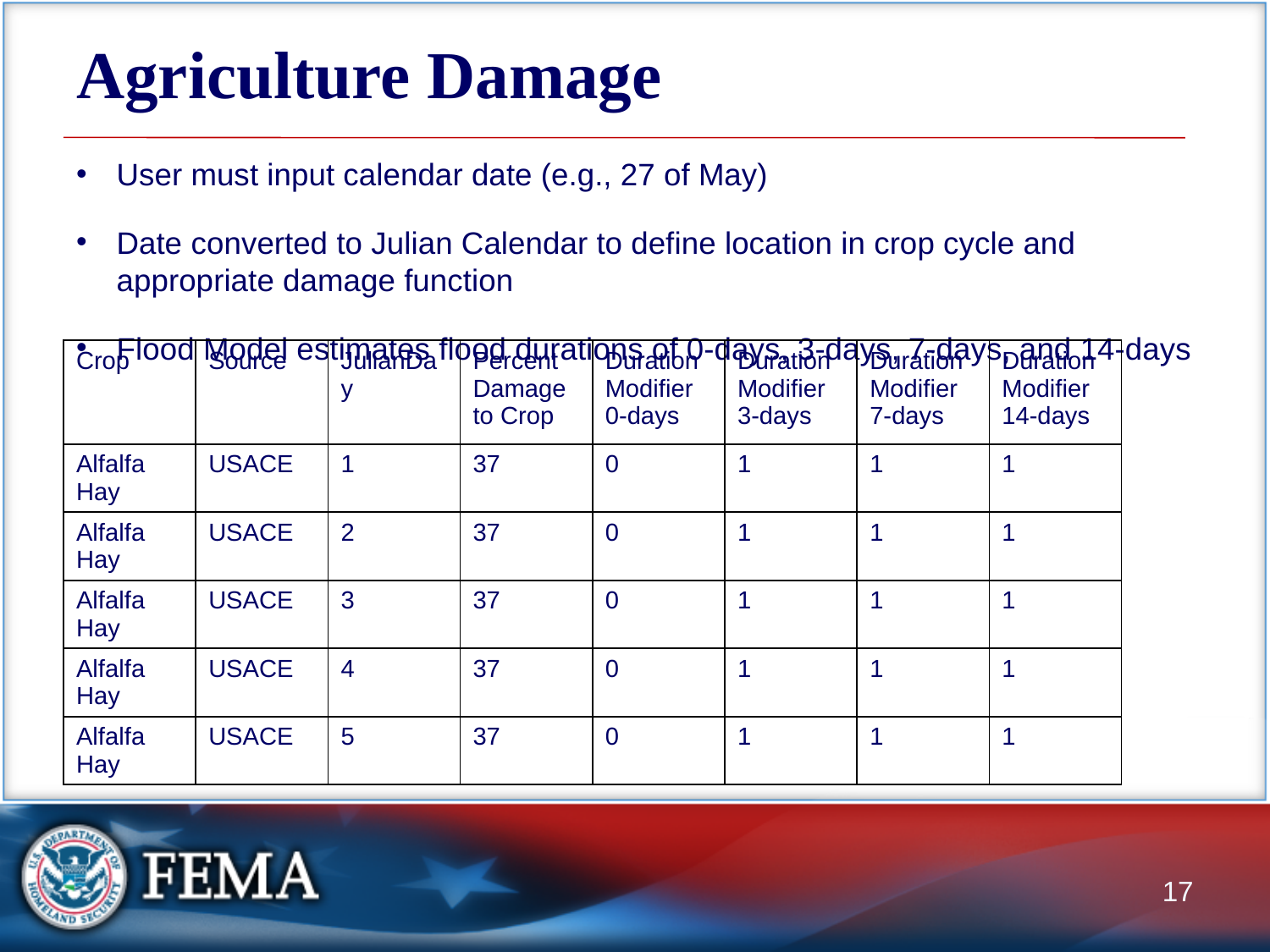

# Agriculture Damage
User must input calendar date (e.g., 27 of May)
Date converted to Julian Calendar to define location in crop cycle and appropriate damage function
Flood Model estimates flood durations of 0-days, 3-days, 7-days, and 14-days
| Crop | Source | JulianDay | Percent Damage to Crop | Duration Modifier 0-days | Duration Modifier 3-days | Duration Modifier 7-days | Duration Modifier 14-days |
| --- | --- | --- | --- | --- | --- | --- | --- |
| Alfalfa Hay | USACE | 1 | 37 | 0 | 1 | 1 | 1 |
| Alfalfa Hay | USACE | 2 | 37 | 0 | 1 | 1 | 1 |
| Alfalfa Hay | USACE | 3 | 37 | 0 | 1 | 1 | 1 |
| Alfalfa Hay | USACE | 4 | 37 | 0 | 1 | 1 | 1 |
| Alfalfa Hay | USACE | 5 | 37 | 0 | 1 | 1 | 1 |
17